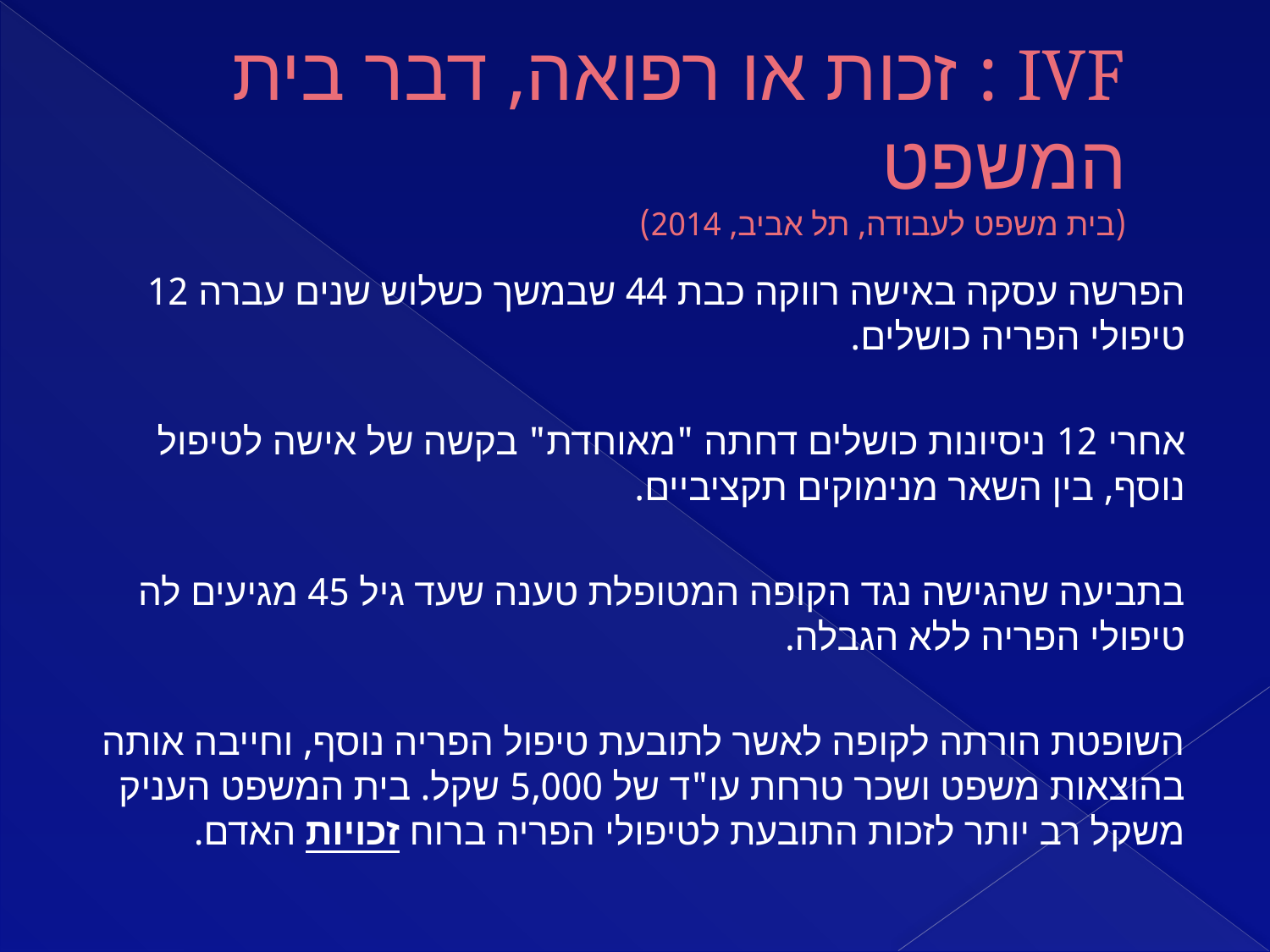

# IVF : זכות או רפואה, דבר בית המשפט (בית משפט לעבודה, תל אביב, 2014)
הפרשה עסקה באישה רווקה כבת 44 שבמשך כשלוש שנים עברה 12 טיפולי הפריה כושלים.

אחרי 12 ניסיונות כושלים דחתה "מאוחדת" בקשה של אישה לטיפול נוסף, בין השאר מנימוקים תקציביים.

בתביעה שהגישה נגד הקופה המטופלת טענה שעד גיל 45 מגיעים לה טיפולי הפריה ללא הגבלה.

השופטת הורתה לקופה לאשר לתובעת טיפול הפריה נוסף, וחייבה אותה בהוצאות משפט ושכר טרחת עו"ד של 5,000 שקל. בית המשפט העניק משקל רב יותר לזכות התובעת לטיפולי הפריה ברוח זכויות האדם.